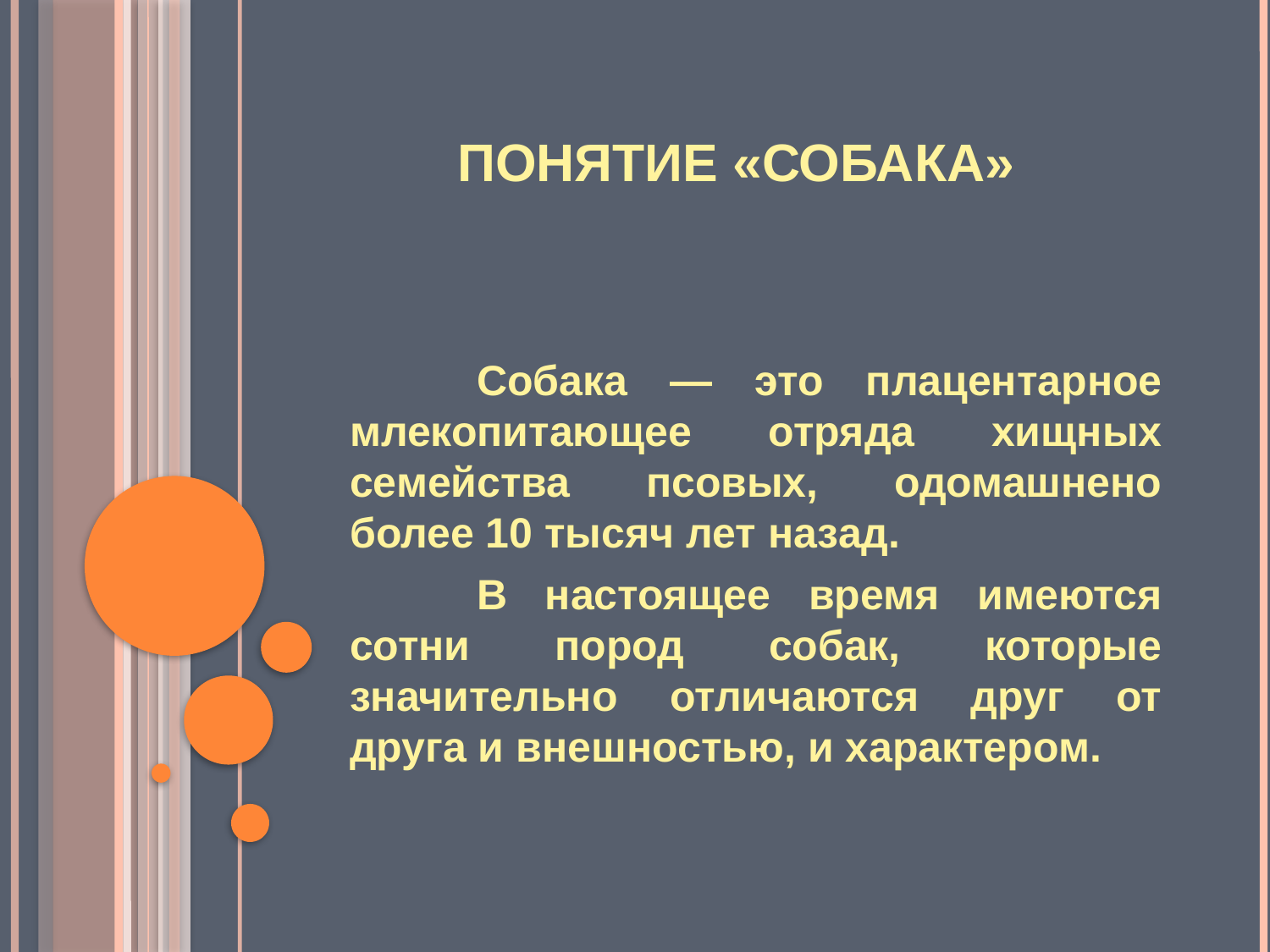

# ПОНЯТИЕ «СОБАКА»
	Собака — это плацентарное млекопитающее отряда хищных семейства псовых, одомашнено более 10 тысяч лет назад.
	В настоящее время имеются сотни пород собак, которые значительно отличаются друг от друга и внешностью, и характером.